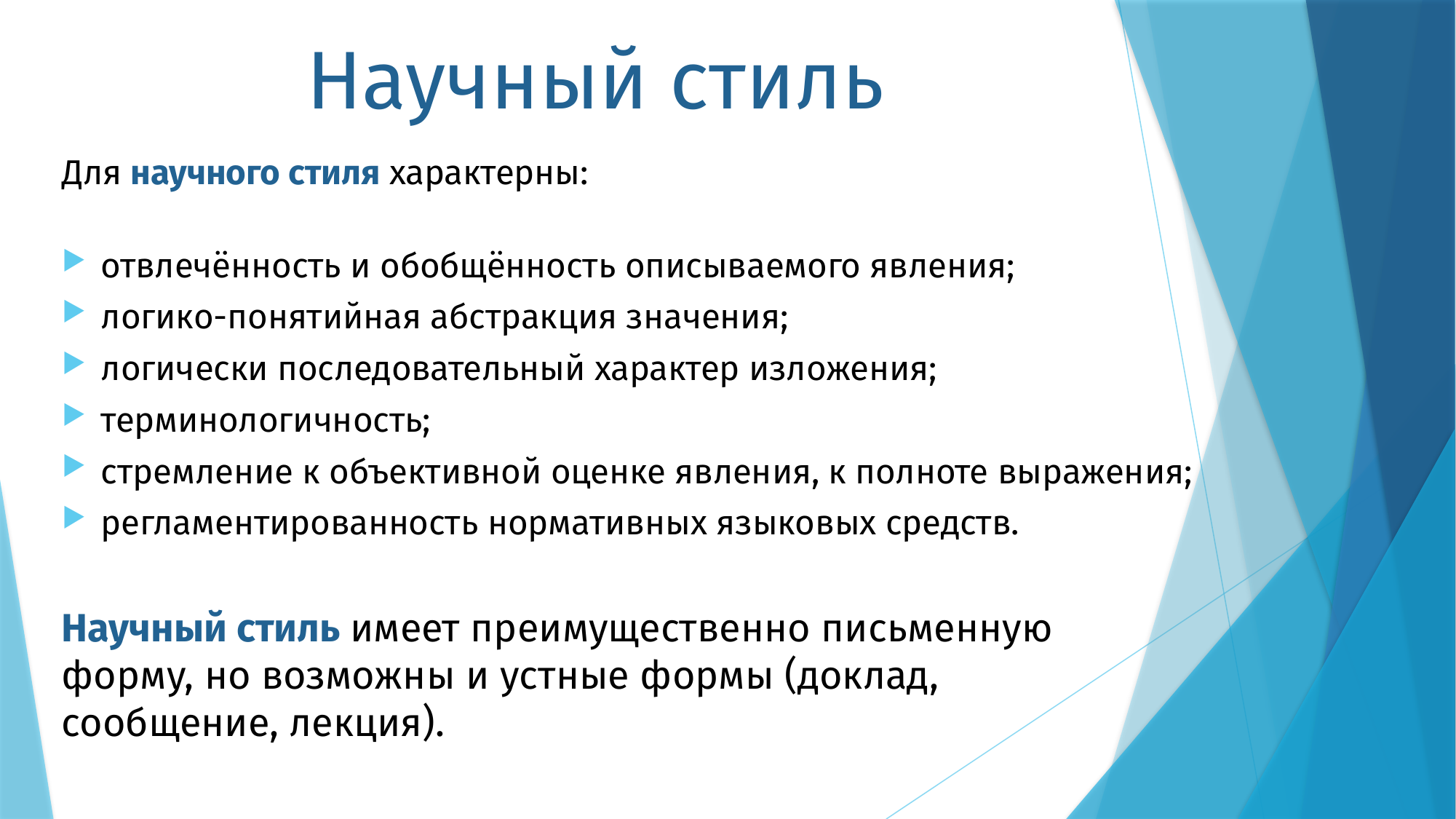

# Научный стиль
Для научного стиля характерны:
отвлечённость и обобщённость описываемого явления;
логико-понятийная абстракция значения;
логически последовательный характер изложения;
терминологичность;
стремление к объективной оценке явления, к полноте выражения;
регламентированность нормативных языковых средств.

Научный стиль имеет преимущественно письменную форму, но возможны и устные формы (доклад, сообщение, лекция).